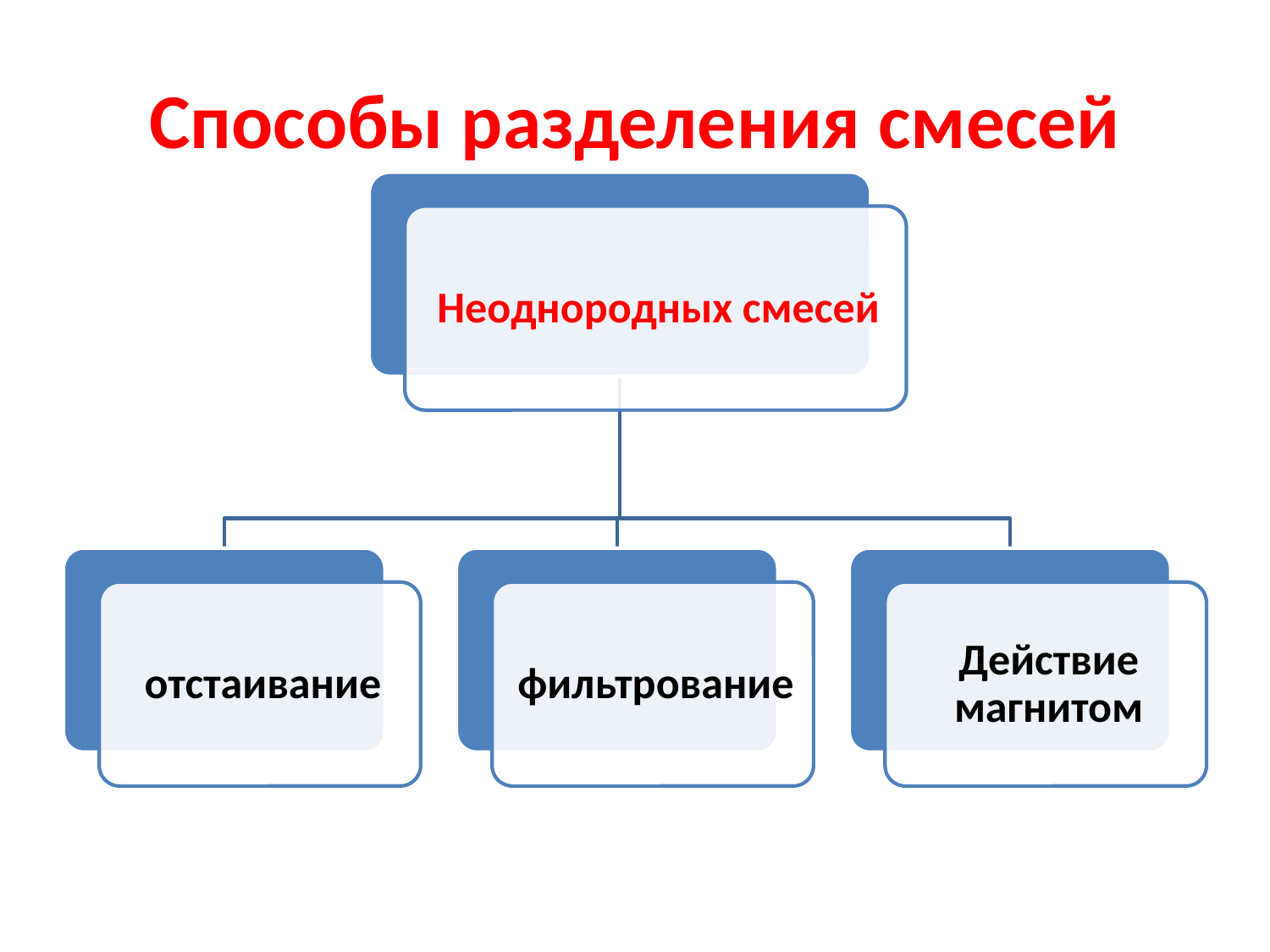

# Способы разделения смесей
Неоднородных смесей
отстаивание
фильтрование
Действие магнитом